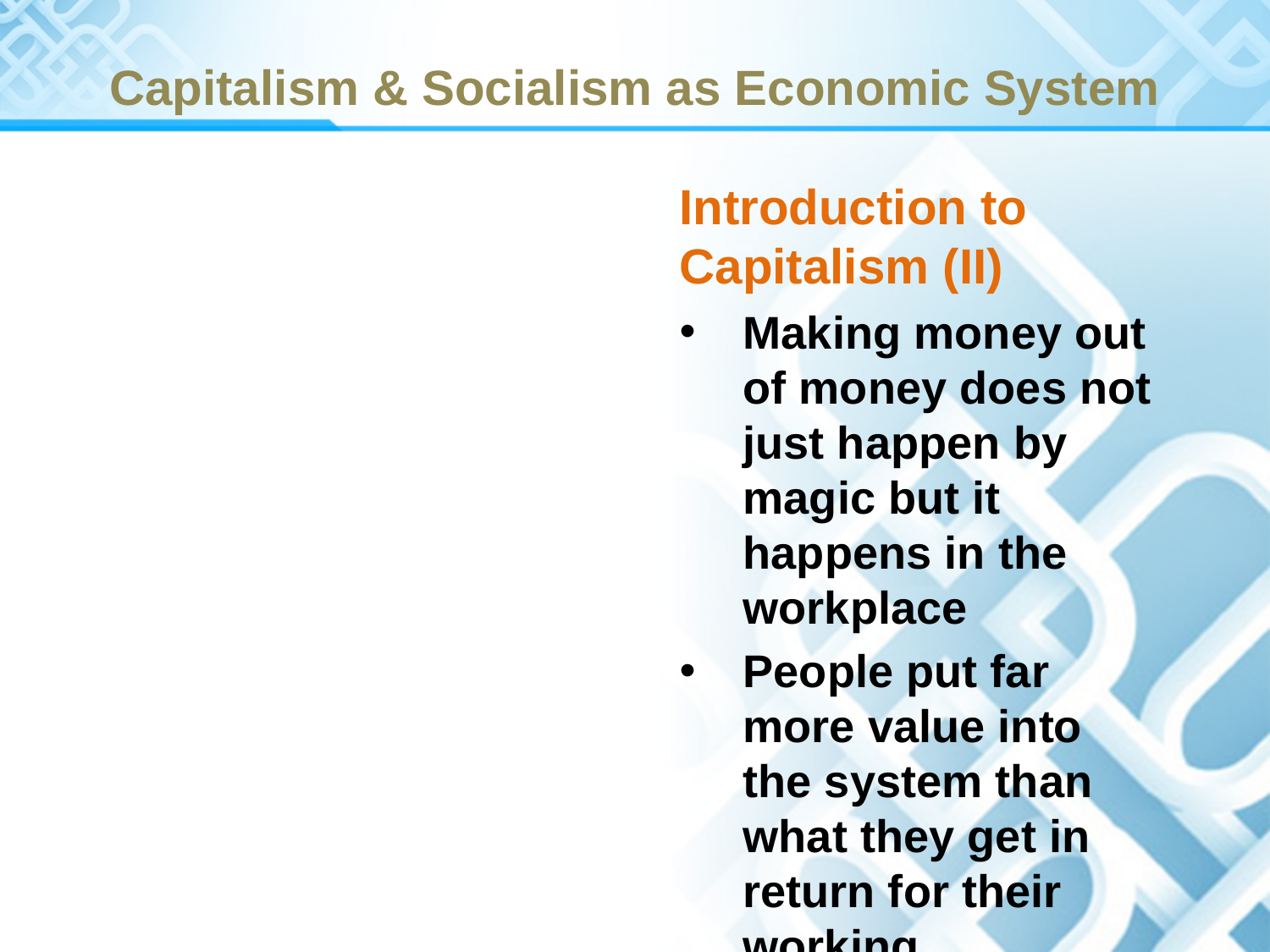

# Capitalism & Socialism as Economic System
Introduction to Capitalism (II)
Making money out of money does not just happen by magic but it happens in the workplace
People put far more value into the system than what they get in return for their working sustainability